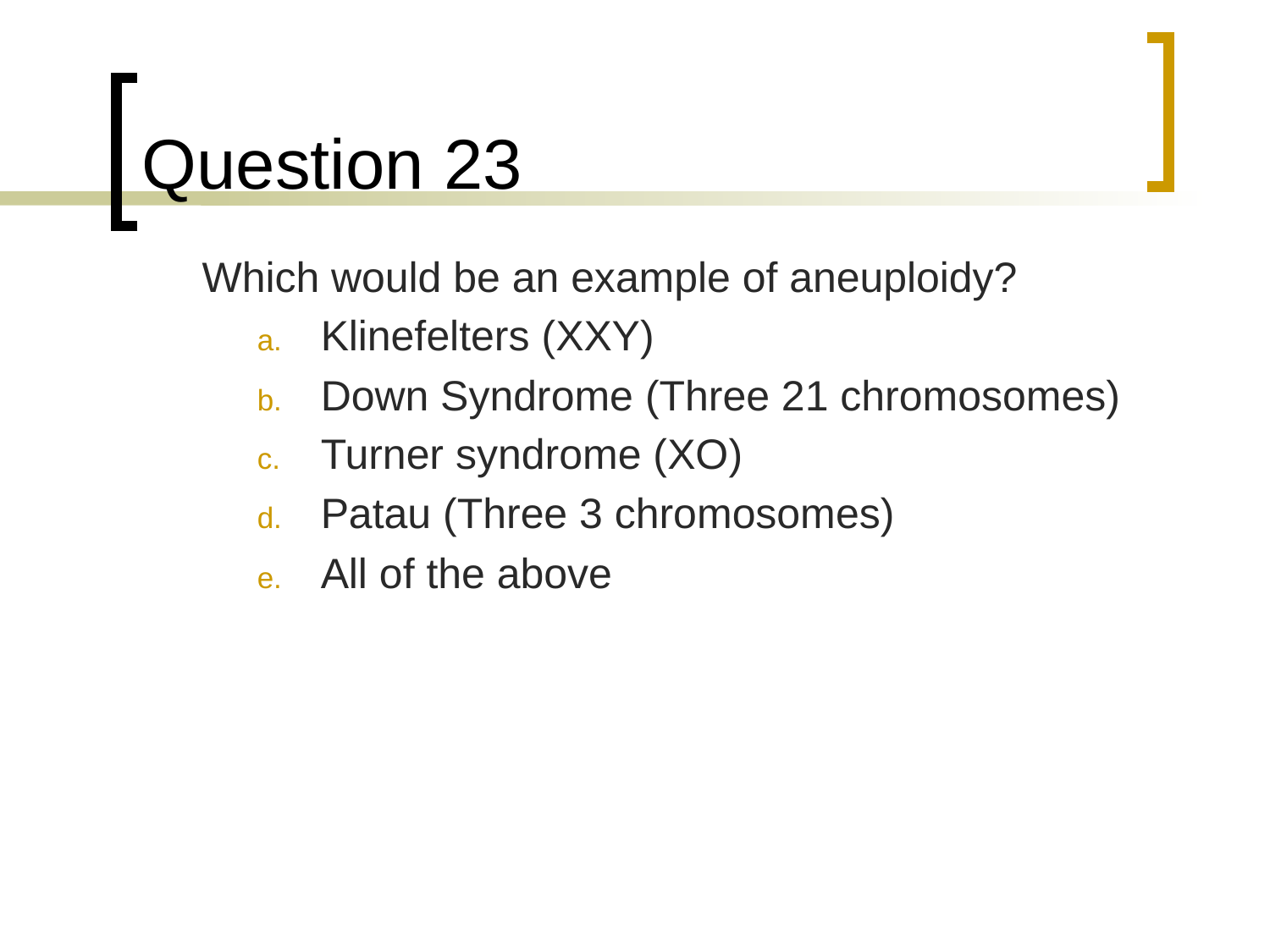

# Question 23
	Which would be an example of aneuploidy?
Klinefelters (XXY)
Down Syndrome (Three 21 chromosomes)
Turner syndrome (XO)
Patau (Three 3 chromosomes)
All of the above